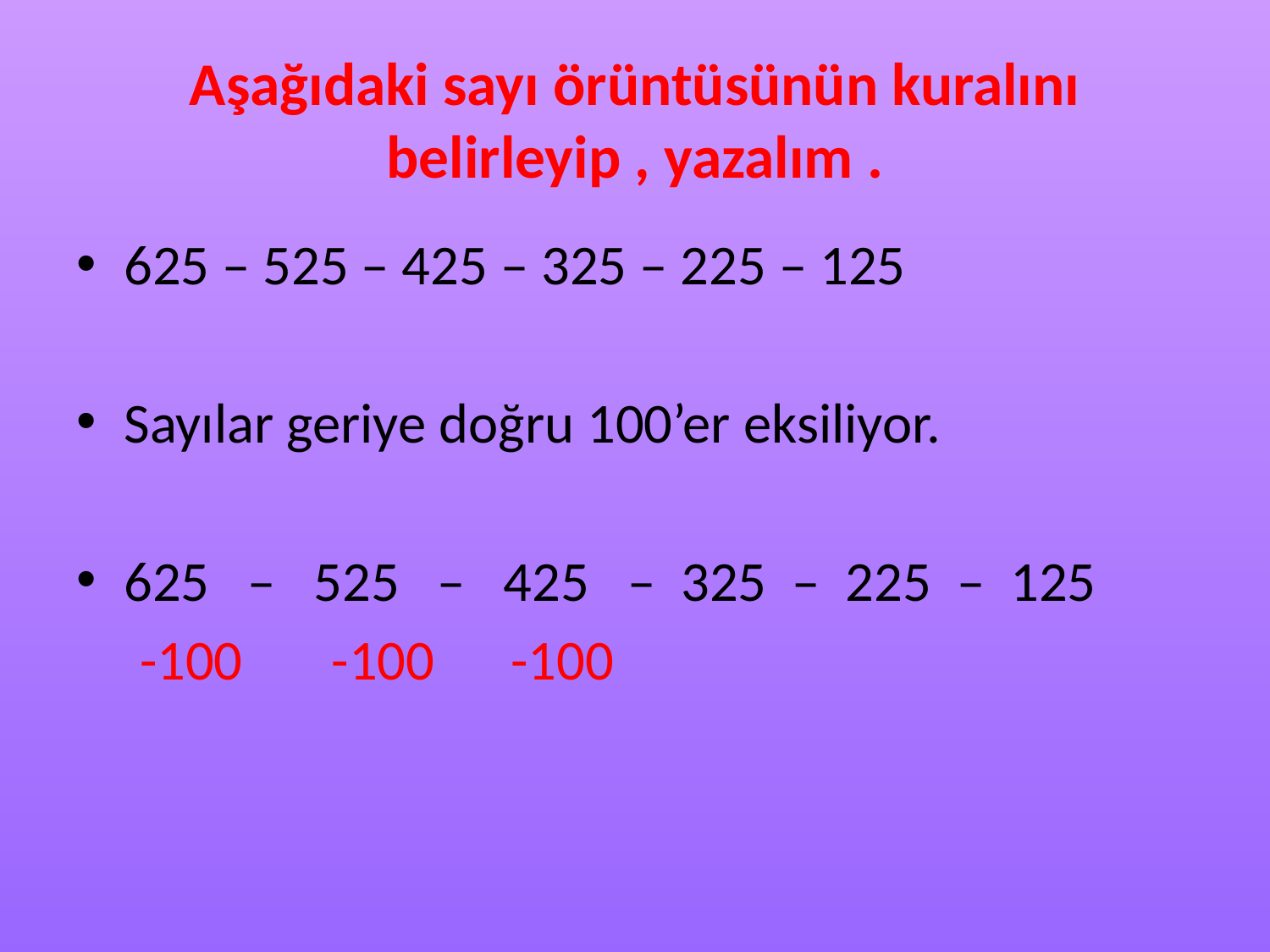

# Aşağıdaki sayı örüntüsünün kuralını belirleyip , yazalım .
625 – 525 – 425 – 325 – 225 – 125

Sayılar geriye doğru 100’er eksiliyor.

625   –   525   –   425   –  325  –  225  –  125
     -100       -100      -100